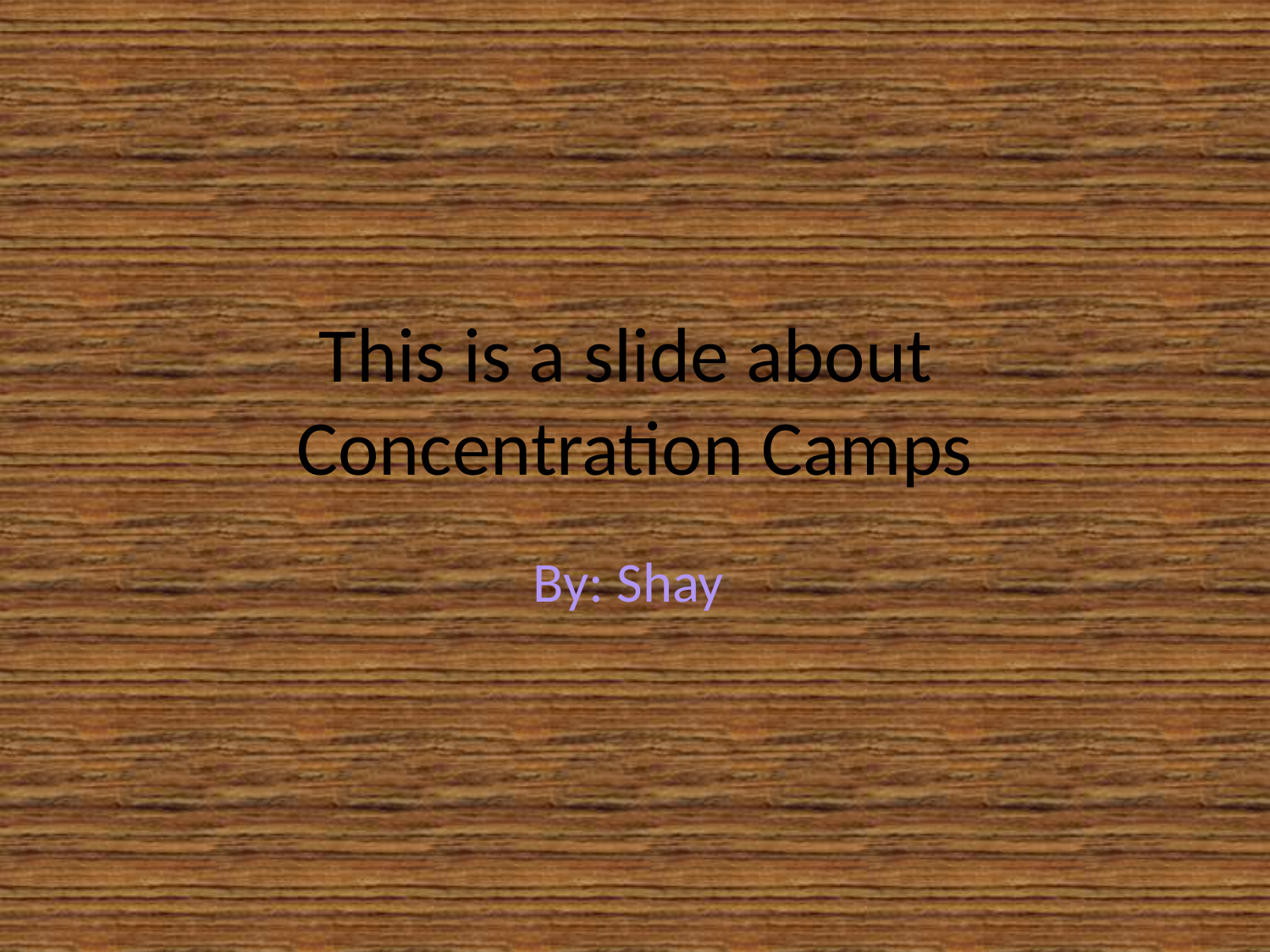

# This is a slide about Concentration Camps
By: Shay